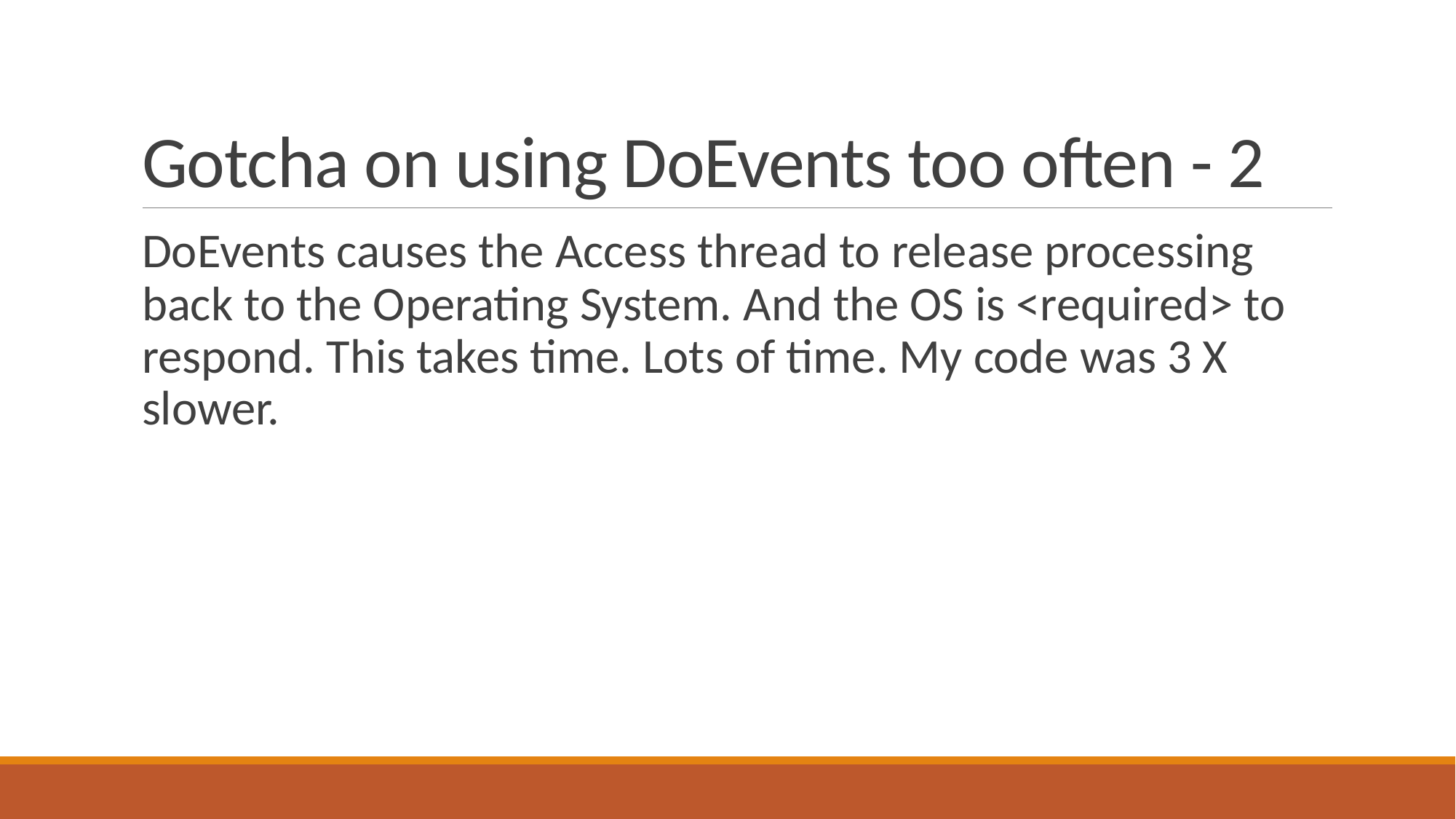

# Gotcha on using DoEvents too often - 2
DoEvents causes the Access thread to release processing back to the Operating System. And the OS is <required> to respond. This takes time. Lots of time. My code was 3 X slower.